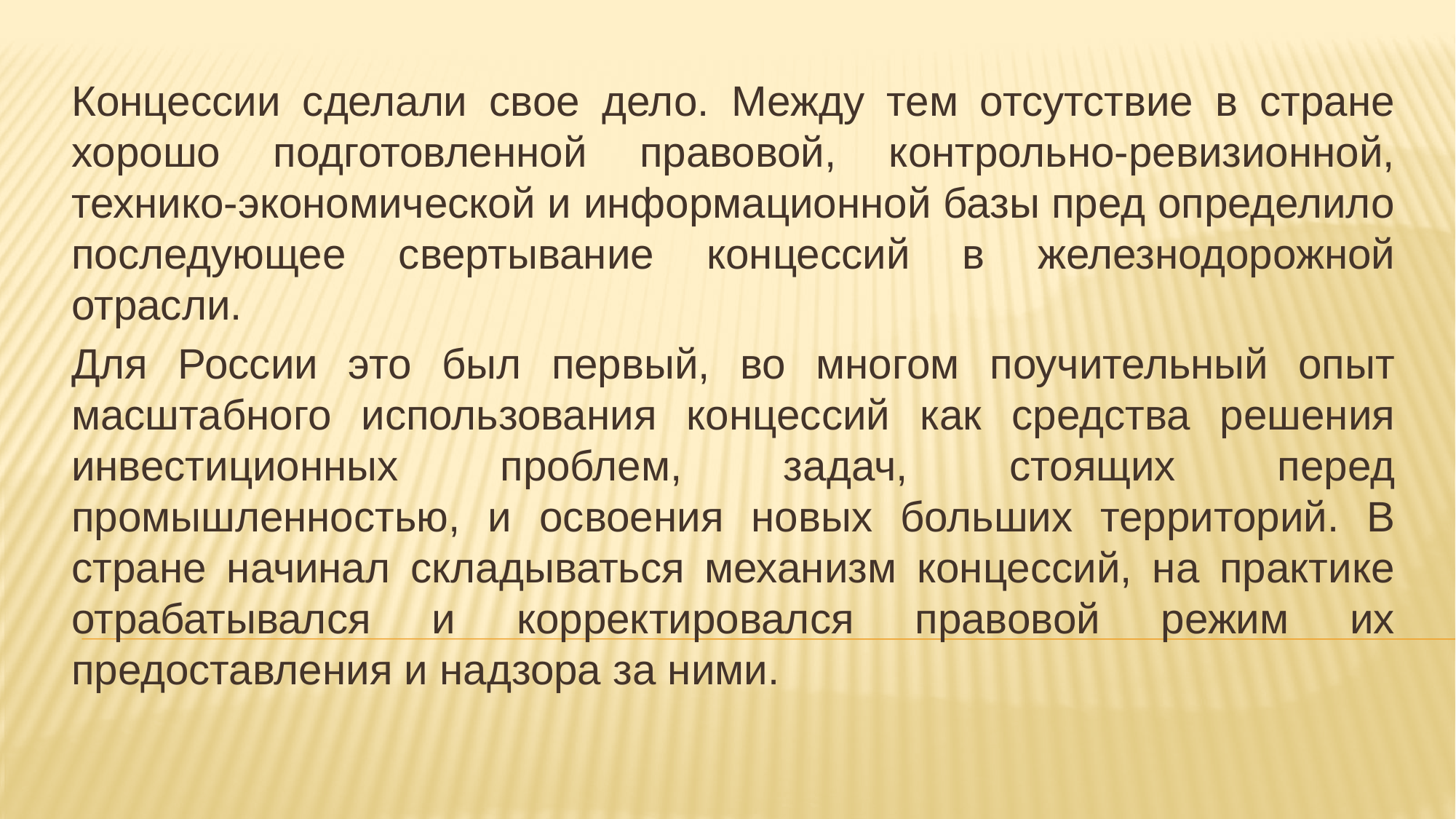

Концессии сделали свое дело. Между тем отсутствие в стране хорошо подготовленной правовой, контрольно-ревизионной, технико-экономической и информационной базы пред определило последующее свертывание концессий в железнодорожной отрасли.
Для России это был первый, во многом поучительный опыт масштабного использования концессий как средства решения инвестиционных проблем, задач, стоящих перед промышленностью, и освоения новых больших территорий. В стране начинал складываться механизм концессий, на практике отрабатывался и корректировался правовой режим их предоставления и надзора за ними.